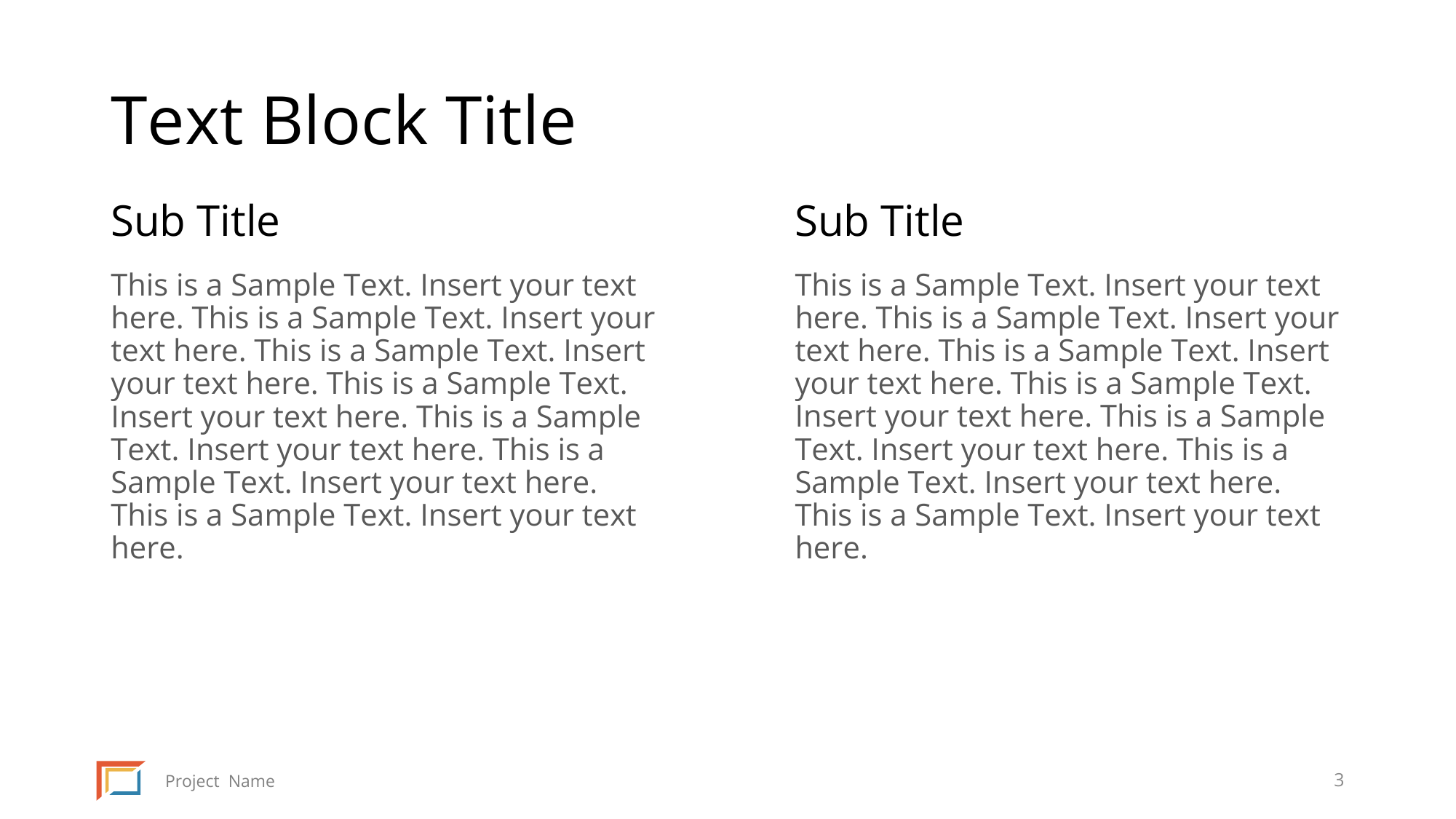

# Text Block Title
Sub Title
Sub Title
This is a Sample Text. Insert your text here. This is a Sample Text. Insert your text here. This is a Sample Text. Insert your text here. This is a Sample Text. Insert your text here. This is a Sample Text. Insert your text here. This is a Sample Text. Insert your text here. This is a Sample Text. Insert your text here.
This is a Sample Text. Insert your text here. This is a Sample Text. Insert your text here. This is a Sample Text. Insert your text here. This is a Sample Text. Insert your text here. This is a Sample Text. Insert your text here. This is a Sample Text. Insert your text here. This is a Sample Text. Insert your text here.
3